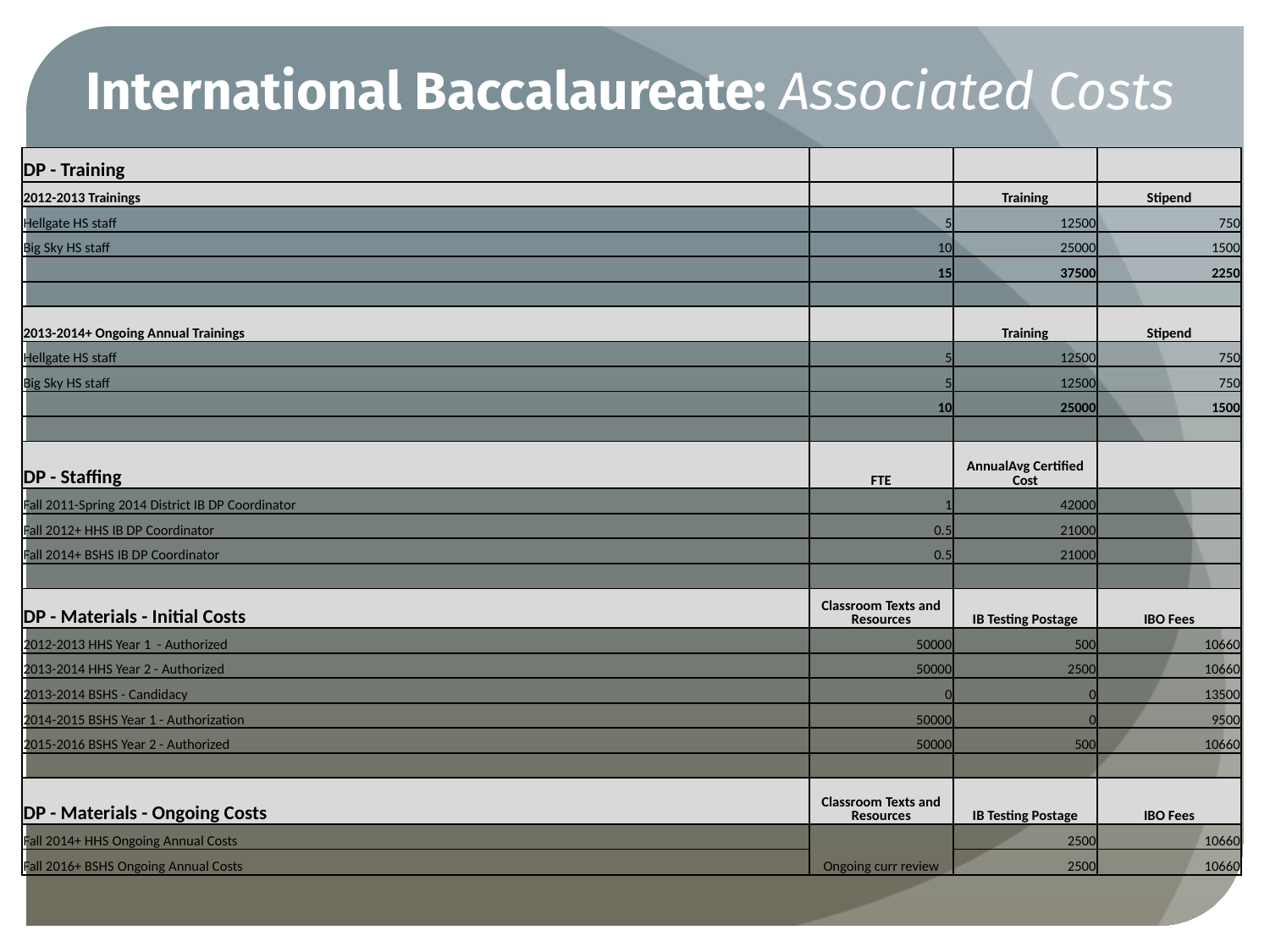

International Baccalaureate: Associated Costs
| DP - Training |  |  |  |
| --- | --- | --- | --- |
| 2012-2013 Trainings |  | Training | Stipend |
| Hellgate HS staff | 5 | 12500 | 750 |
| Big Sky HS staff | 10 | 25000 | 1500 |
|  | 15 | 37500 | 2250 |
|  |  |  |  |
| 2013-2014+ Ongoing Annual Trainings |  | Training | Stipend |
| Hellgate HS staff | 5 | 12500 | 750 |
| Big Sky HS staff | 5 | 12500 | 750 |
|  | 10 | 25000 | 1500 |
|  |  |  |  |
| DP - Staffing | FTE | AnnualAvg Certified Cost |  |
| Fall 2011-Spring 2014 District IB DP Coordinator | 1 | 42000 |  |
| Fall 2012+ HHS IB DP Coordinator | 0.5 | 21000 |  |
| Fall 2014+ BSHS IB DP Coordinator | 0.5 | 21000 |  |
|  |  |  |  |
| DP - Materials - Initial Costs | Classroom Texts and Resources | IB Testing Postage | IBO Fees |
| 2012-2013 HHS Year 1 - Authorized | 50000 | 500 | 10660 |
| 2013-2014 HHS Year 2 - Authorized | 50000 | 2500 | 10660 |
| 2013-2014 BSHS - Candidacy | 0 | 0 | 13500 |
| 2014-2015 BSHS Year 1 - Authorization | 50000 | 0 | 9500 |
| 2015-2016 BSHS Year 2 - Authorized | 50000 | 500 | 10660 |
|  |  |  |  |
| DP - Materials - Ongoing Costs | Classroom Texts and Resources | IB Testing Postage | IBO Fees |
| Fall 2014+ HHS Ongoing Annual Costs | Ongoing curr review | 2500 | 10660 |
| Fall 2016+ BSHS Ongoing Annual Costs |  | 2500 | 10660 |